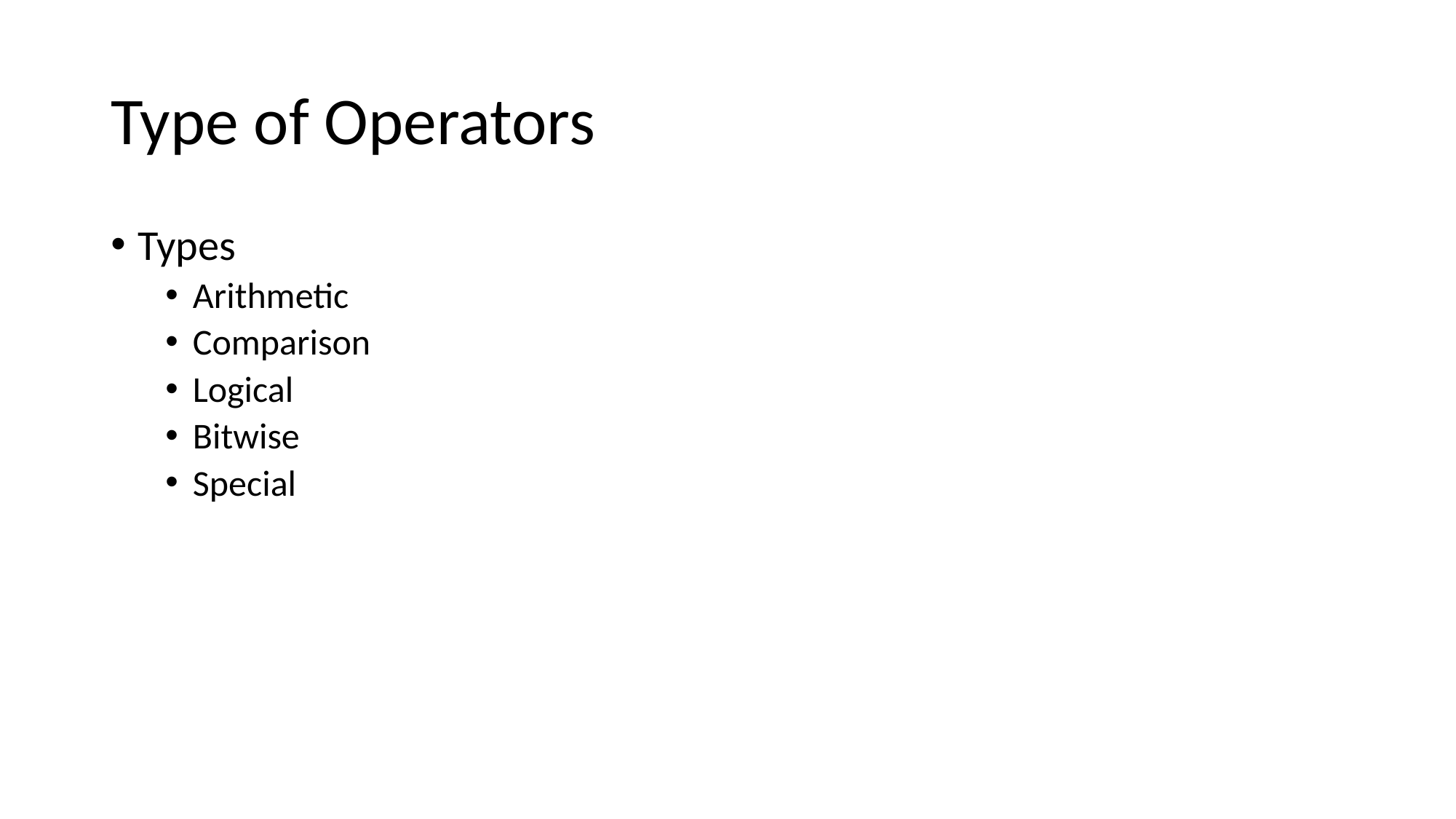

# Type of Operators
Types
Arithmetic
Comparison
Logical
Bitwise
Special